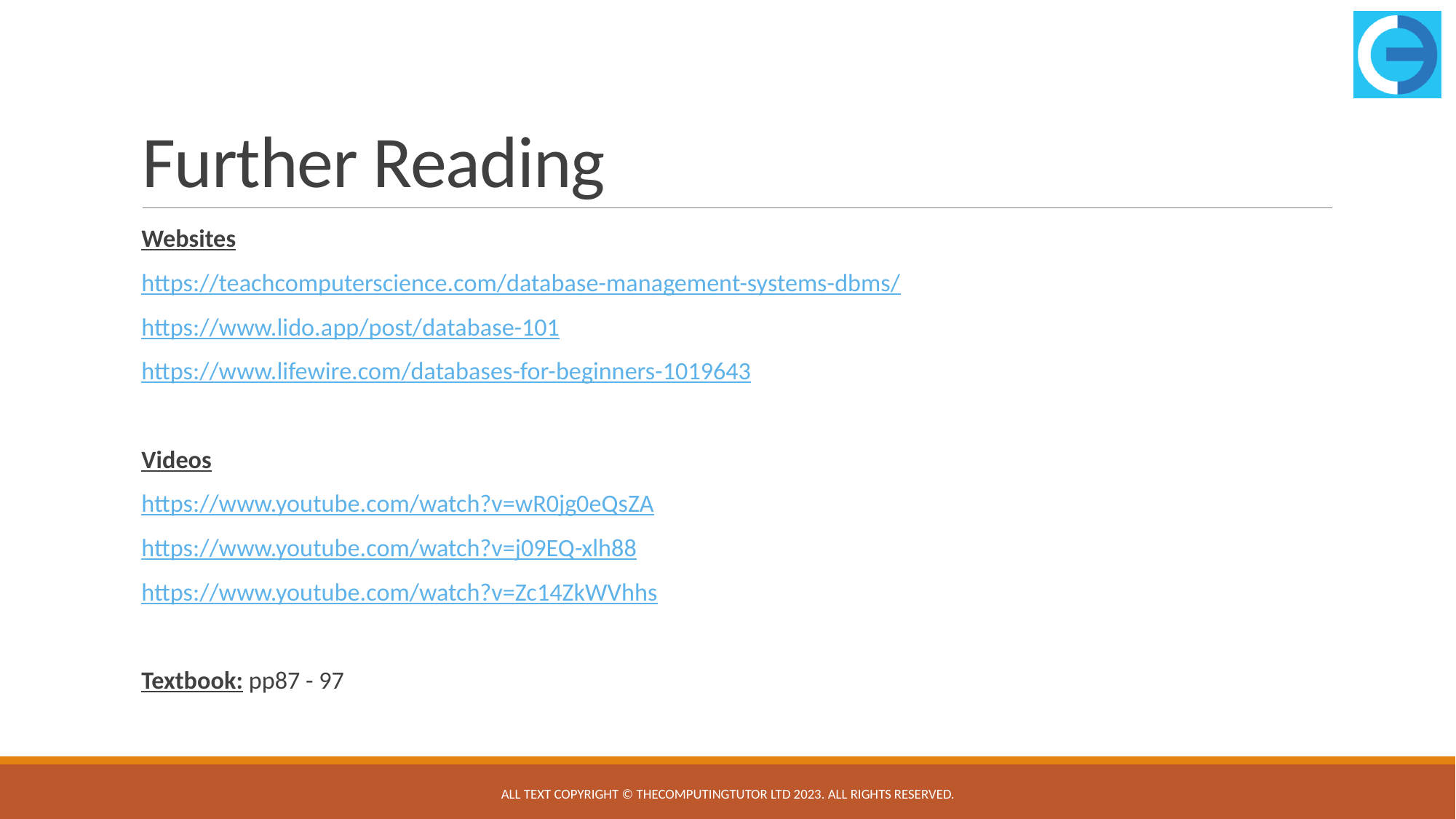

# Further Reading
Websites
https://teachcomputerscience.com/database-management-systems-dbms/
https://www.lido.app/post/database-101
https://www.lifewire.com/databases-for-beginners-1019643

Videos
https://www.youtube.com/watch?v=wR0jg0eQsZA
https://www.youtube.com/watch?v=j09EQ-xlh88
https://www.youtube.com/watch?v=Zc14ZkWVhhs

Textbook: pp87 - 97
All text copyright © TheComputingTutor Ltd 2023. All rights Reserved.